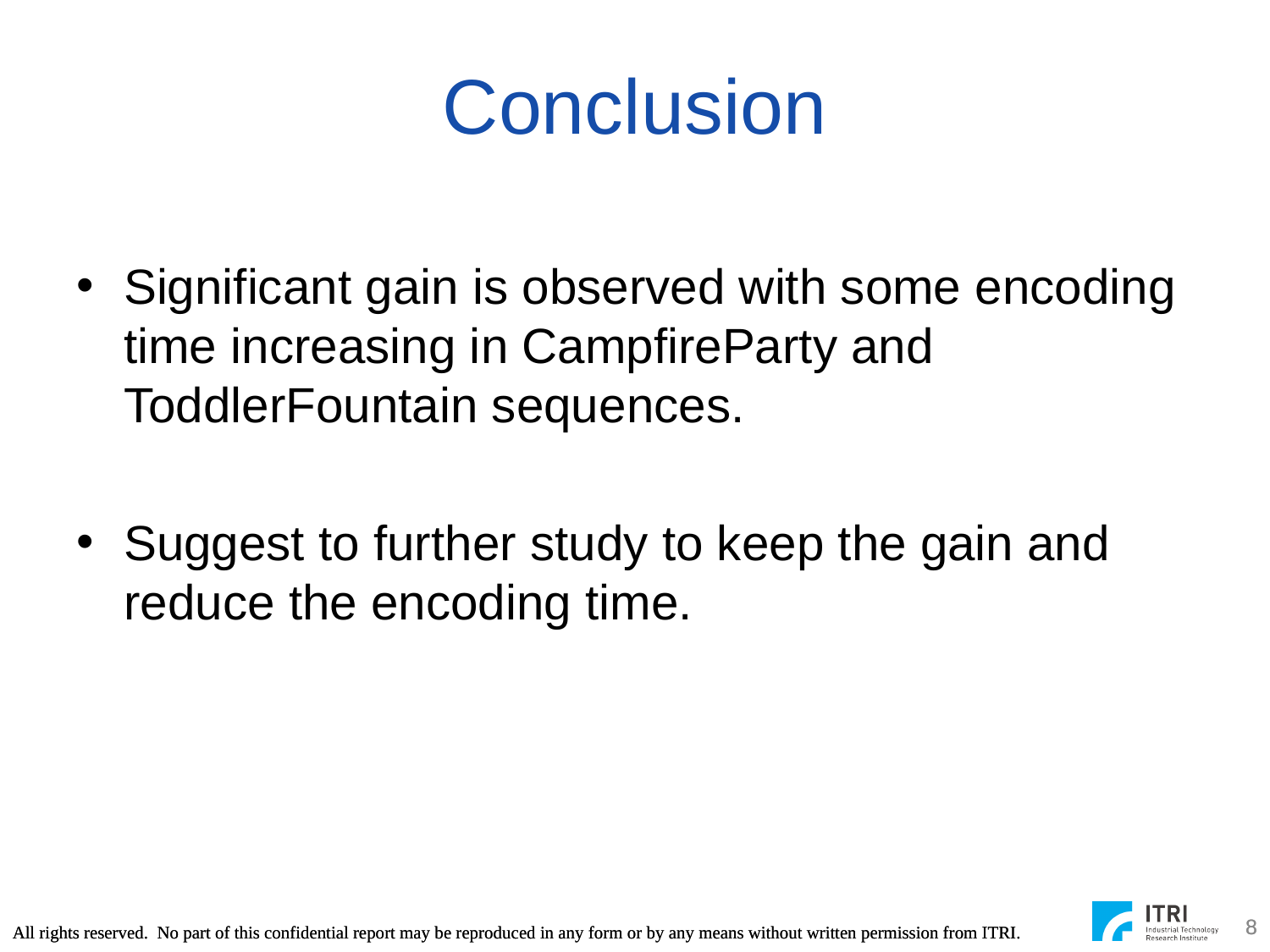

# Conclusion
Significant gain is observed with some encoding time increasing in CampfireParty and ToddlerFountain sequences.

Suggest to further study to keep the gain and reduce the encoding time.

8